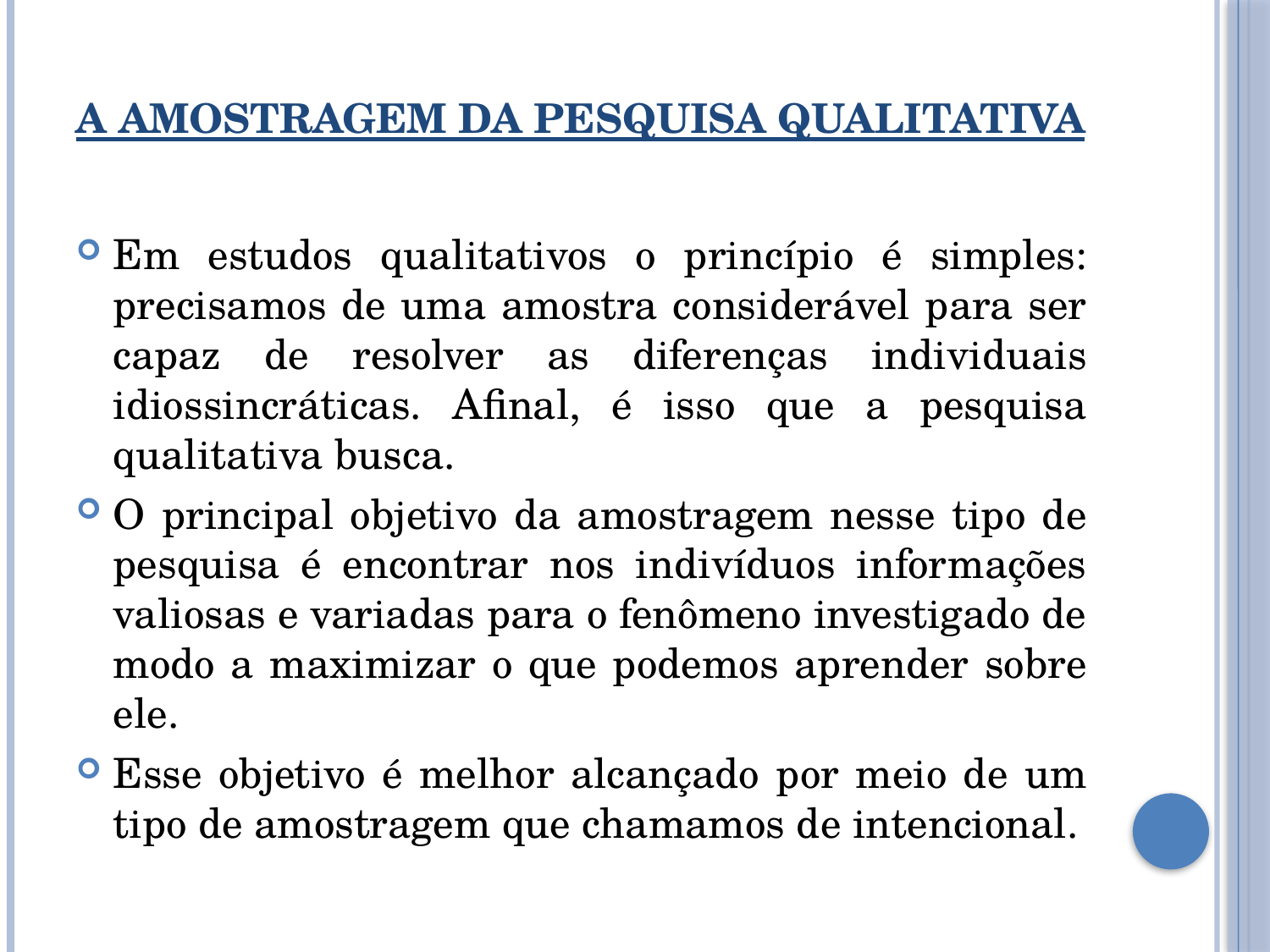

# A amostragem da pesquisa qualitativa
Em estudos qualitativos o princípio é simples: precisamos de uma amostra considerável para ser capaz de resolver as diferenças individuais idiossincráticas. Afinal, é isso que a pesquisa qualitativa busca.
O principal objetivo da amostragem nesse tipo de pesquisa é encontrar nos indivíduos informações valiosas e variadas para o fenômeno investigado de modo a maximizar o que podemos aprender sobre ele.
Esse objetivo é melhor alcançado por meio de um tipo de amostragem que chamamos de intencional.